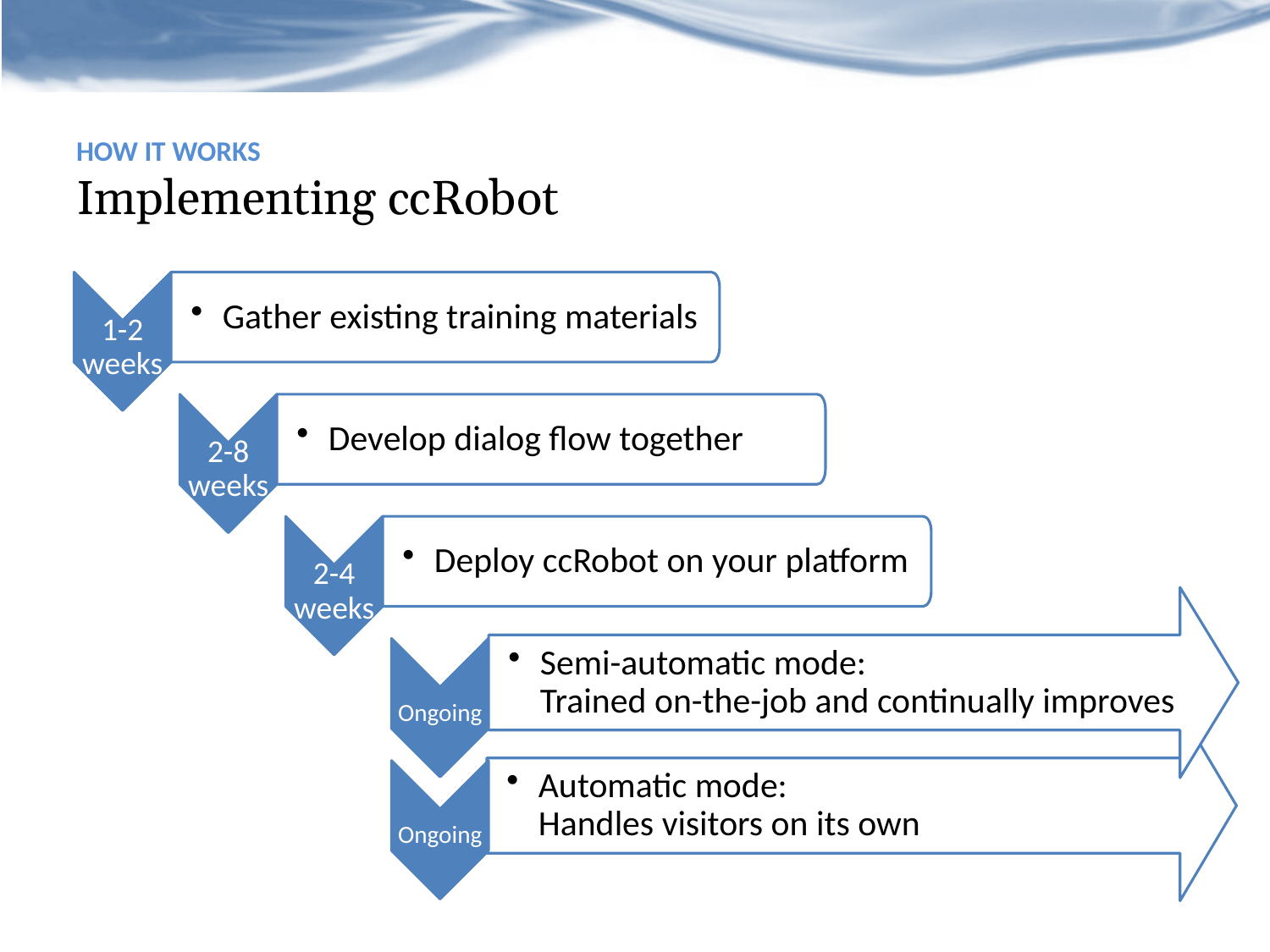

# HOW IT WORKS Implementing ccRobot
1-2 weeks
Gather existing training materials
2-8 weeks
Develop dialog flow together
2-4 weeks
Deploy ccRobot on your platform
Semi-automatic mode:
Trained on-the-job and continually improves
Ongoing
Automatic mode:
Handles visitors on its own
Ongoing